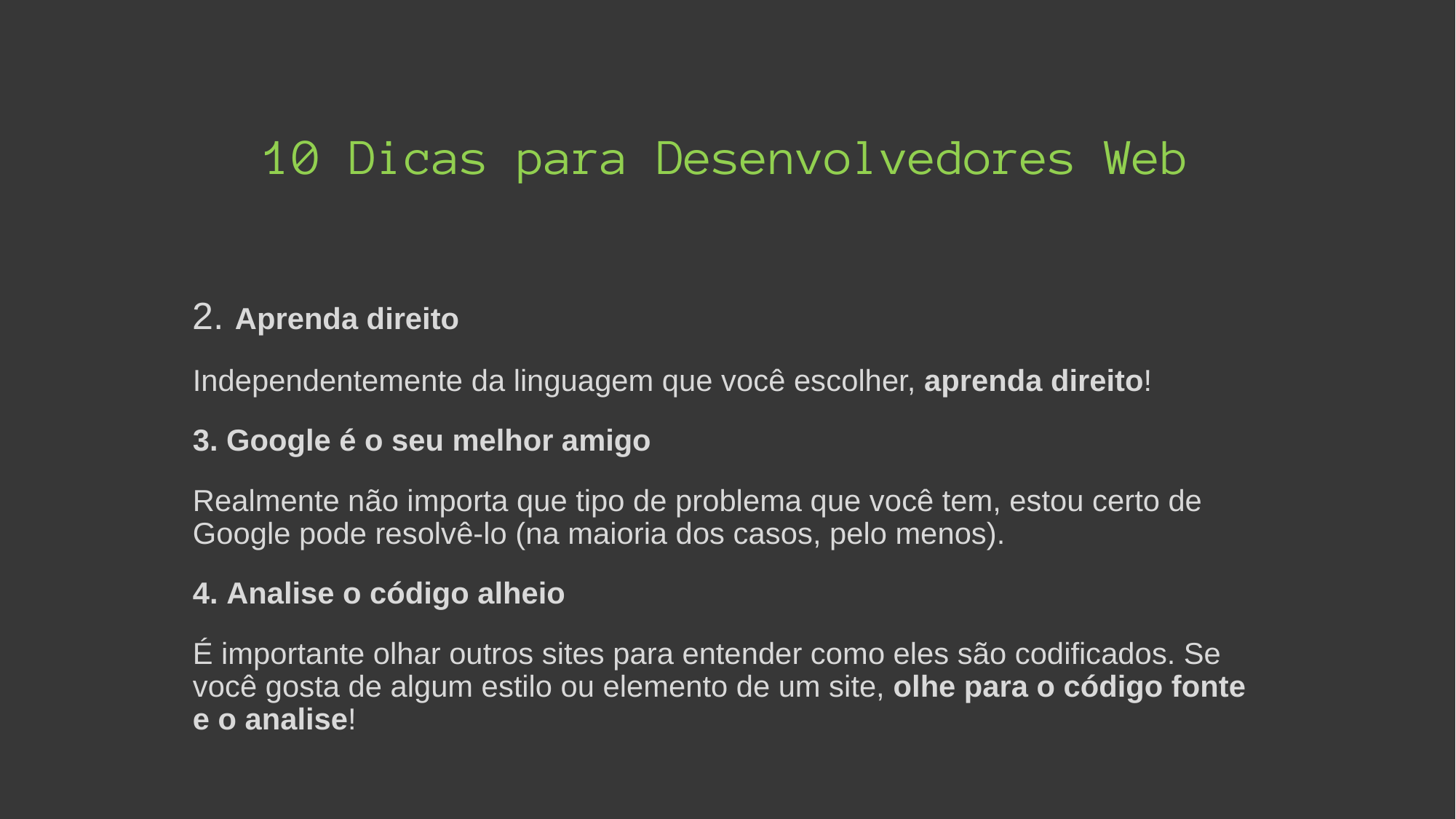

# 10 Dicas para Desenvolvedores Web

2. Aprenda direito
Independentemente da linguagem que você escolher, aprenda direito!
3. Google é o seu melhor amigo
Realmente não importa que tipo de problema que você tem, estou certo de Google pode resolvê-lo (na maioria dos casos, pelo menos).
4. Analise o código alheio
É importante olhar outros sites para entender como eles são codificados. Se você gosta de algum estilo ou elemento de um site, olhe para o código fonte e o analise!